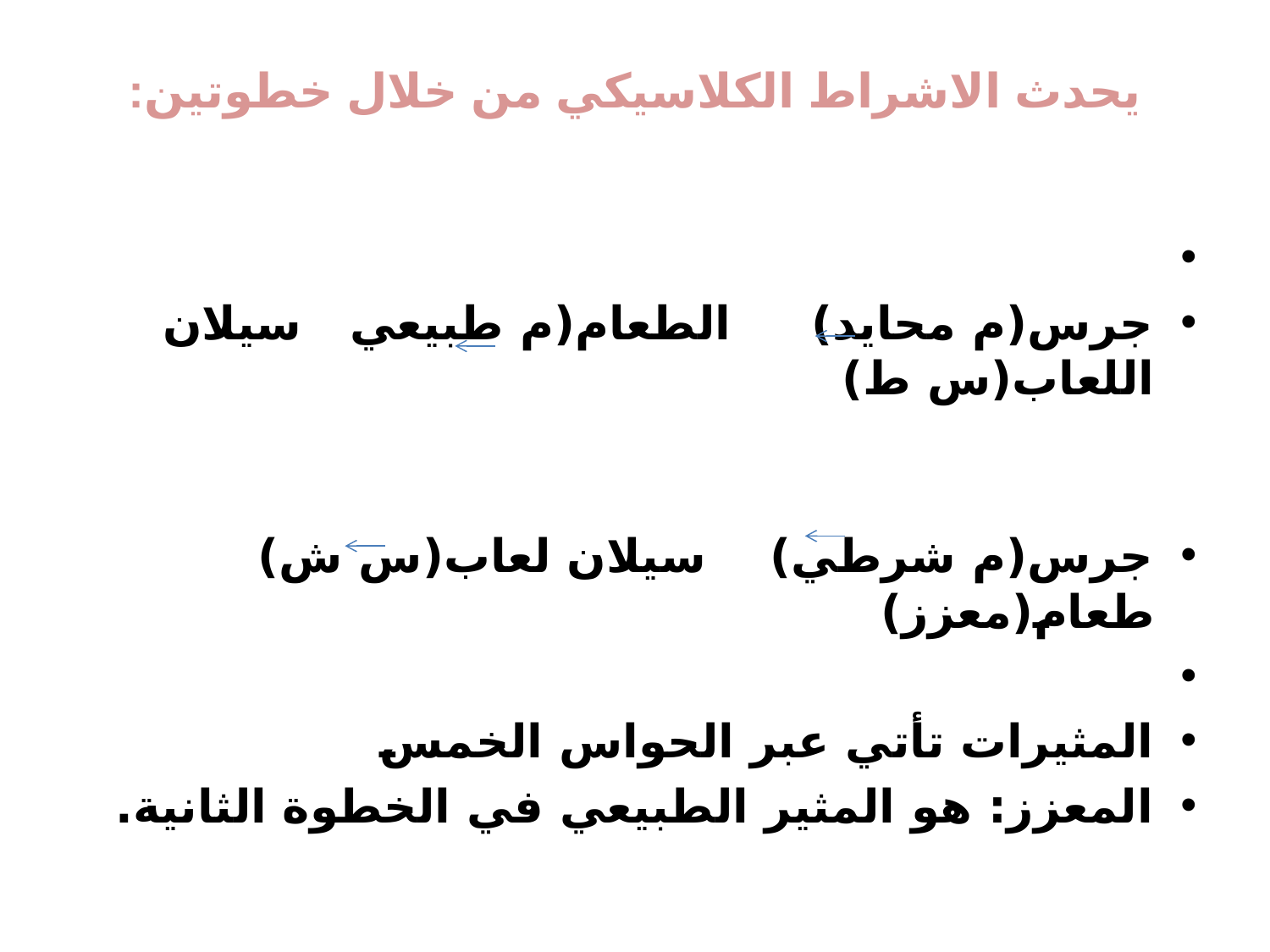

# يحدث الاشراط الكلاسيكي من خلال خطوتين:

جرس(م محايد)     الطعام(م طبيعي   سيلان اللعاب(س ط)

جرس(م شرطي)    سيلان لعاب(س ش)       طعام(معزز)

المثيرات تأتي عبر الحواس الخمس
المعزز: هو المثير الطبيعي في الخطوة الثانية.